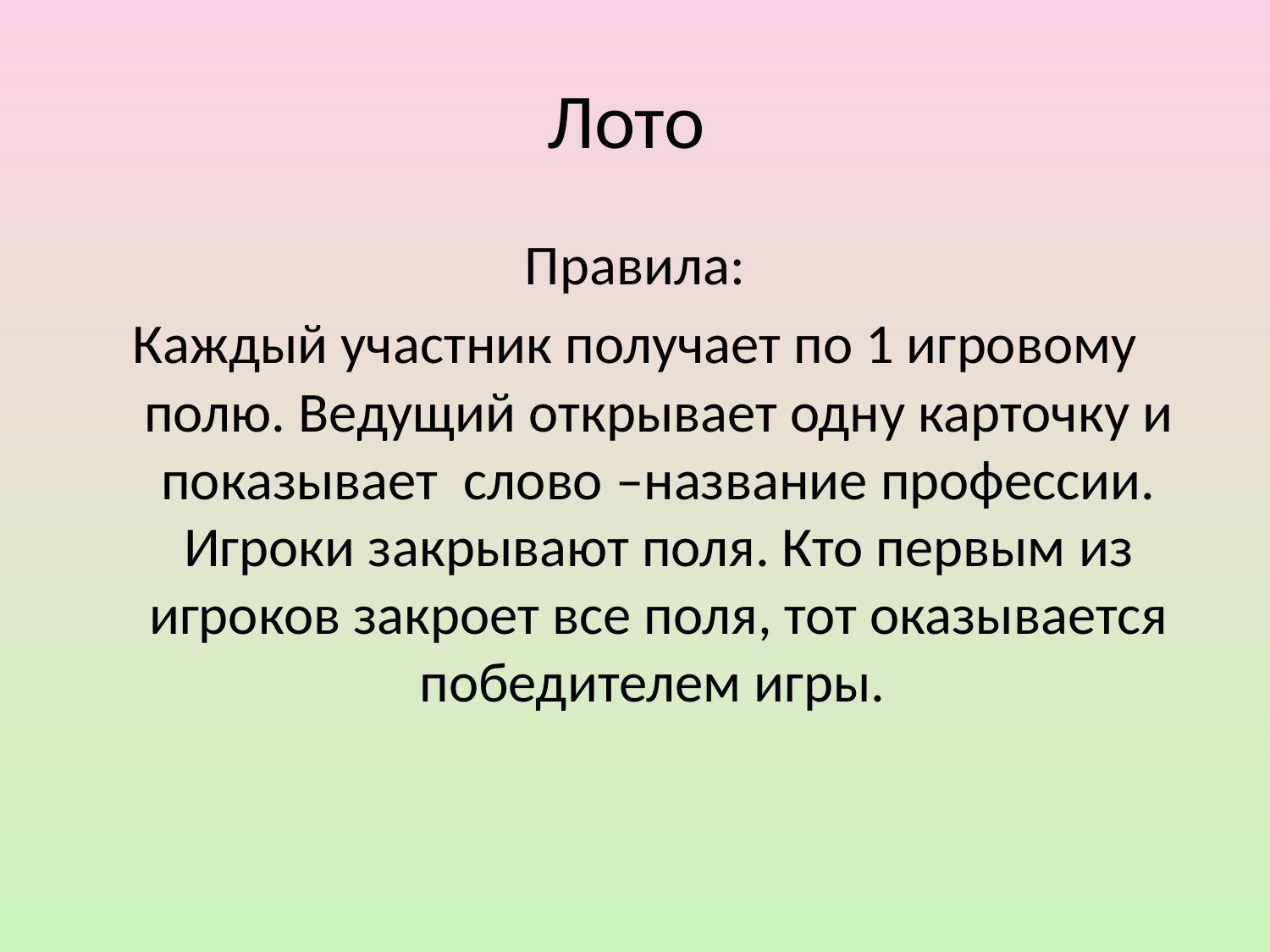

# Лото
Правила:
Каждый участник получает по 1 игровому полю. Ведущий открывает одну карточку и показывает  слово –название профессии. Игроки закрывают поля. Кто первым из игроков закроет все поля, тот оказывается победителем игры.